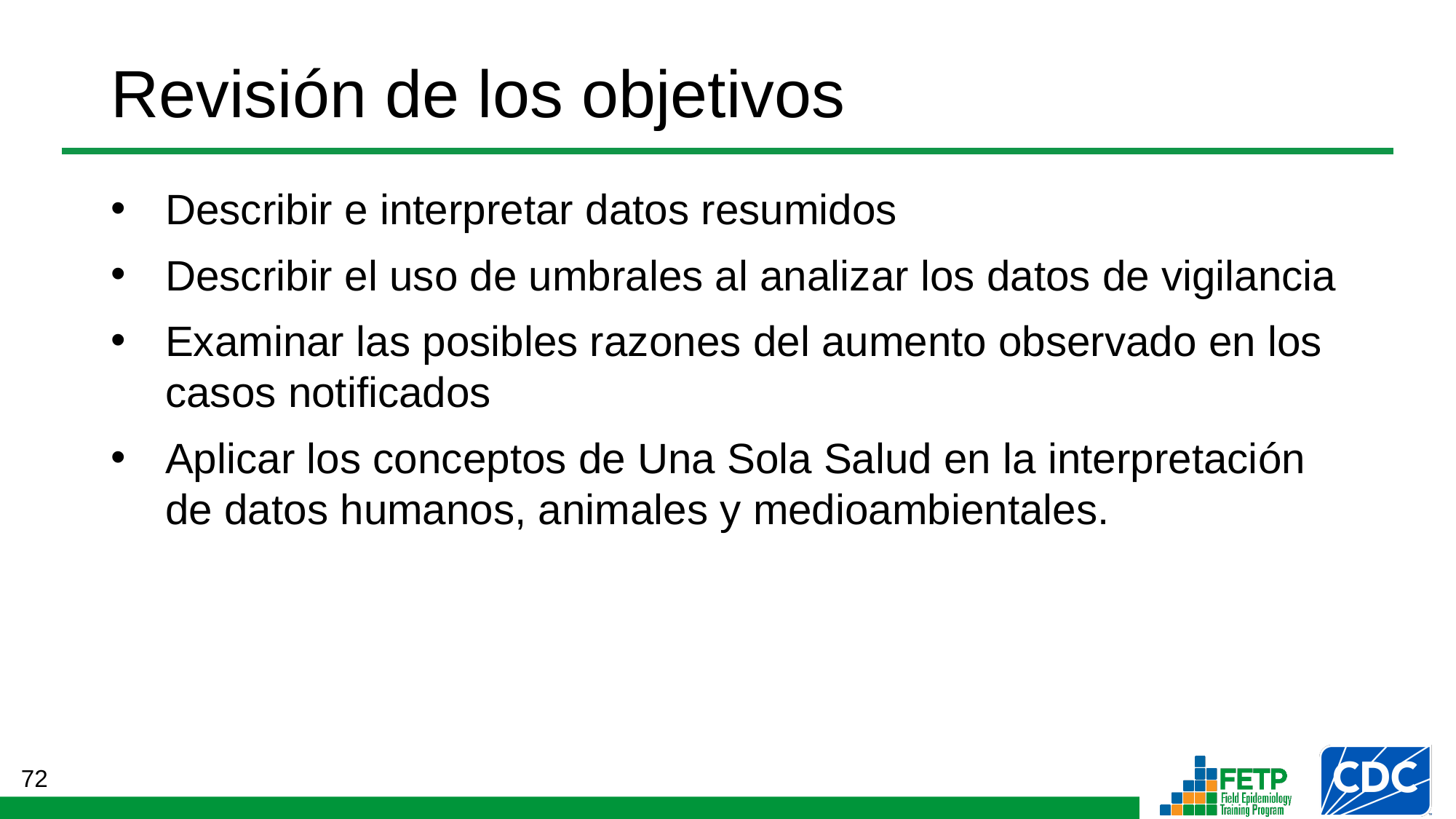

# Revisión de los objetivos
Describir e interpretar datos resumidos
Describir el uso de umbrales al analizar los datos de vigilancia
Examinar las posibles razones del aumento observado en los casos notificados
Aplicar los conceptos de Una Sola Salud en la interpretación de datos humanos, animales y medioambientales.